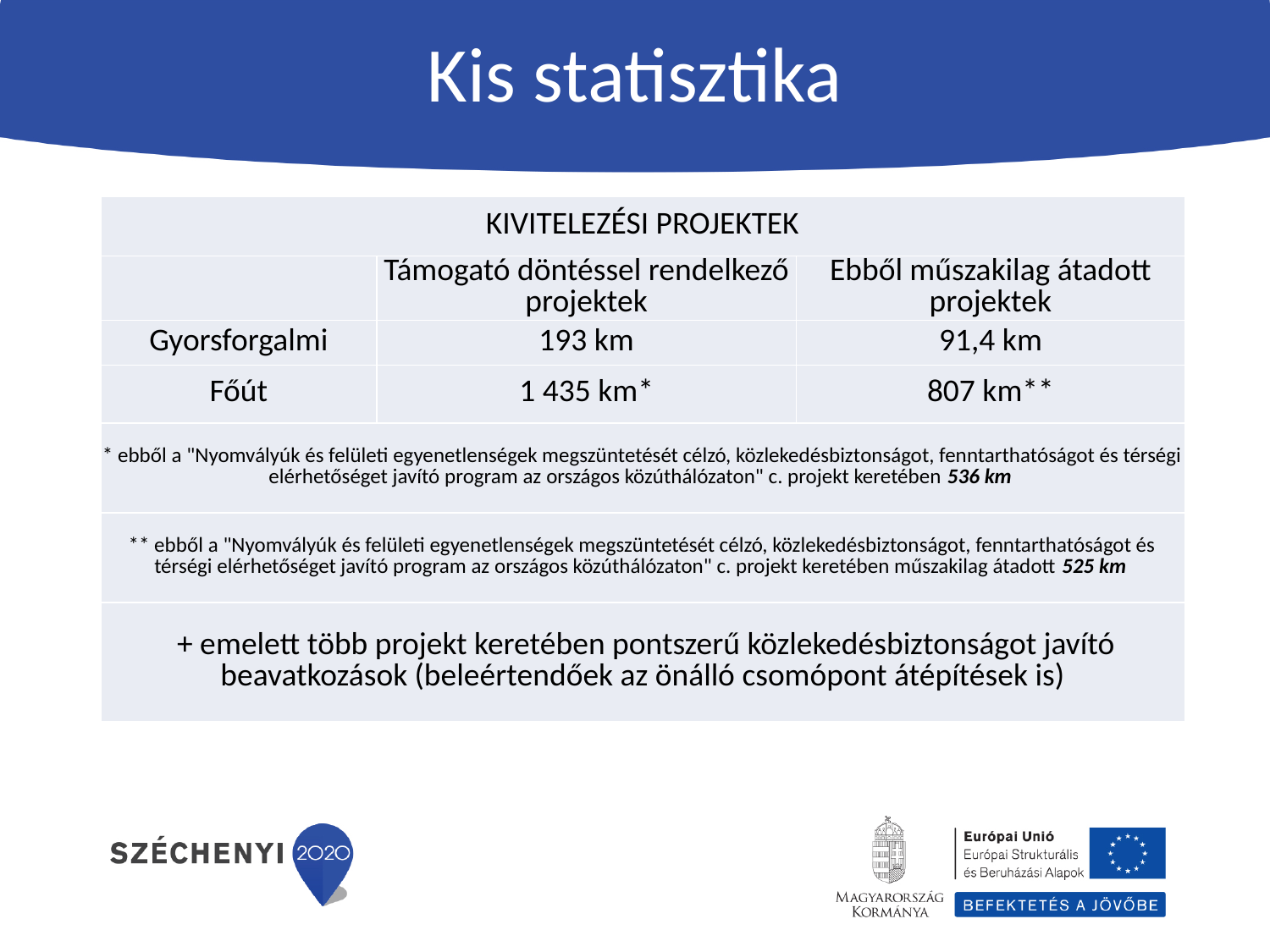

# Kis statisztika
| KIVITELEZÉSI PROJEKTEK |  |  |
| --- | --- | --- |
|  | Támogató döntéssel rendelkező projektek | Ebből műszakilag átadott projektek |
| Gyorsforgalmi | 193 km | 91,4 km |
| Főút | 1 435 km\* | 807 km\*\* |
| \* ebből a "Nyomvályúk és felületi egyenetlenségek megszüntetését célzó, közlekedésbiztonságot, fenntarthatóságot és térségi elérhetőséget javító program az országos közúthálózaton" c. projekt keretében 536 km |  |  |
| \*\* ebből a "Nyomvályúk és felületi egyenetlenségek megszüntetését célzó, közlekedésbiztonságot, fenntarthatóságot és térségi elérhetőséget javító program az országos közúthálózaton" c. projekt keretében műszakilag átadott 525 km |  |  |
| + emelett több projekt keretében pontszerű közlekedésbiztonságot javító beavatkozások (beleértendőek az önálló csomópont átépítések is) |  |  |